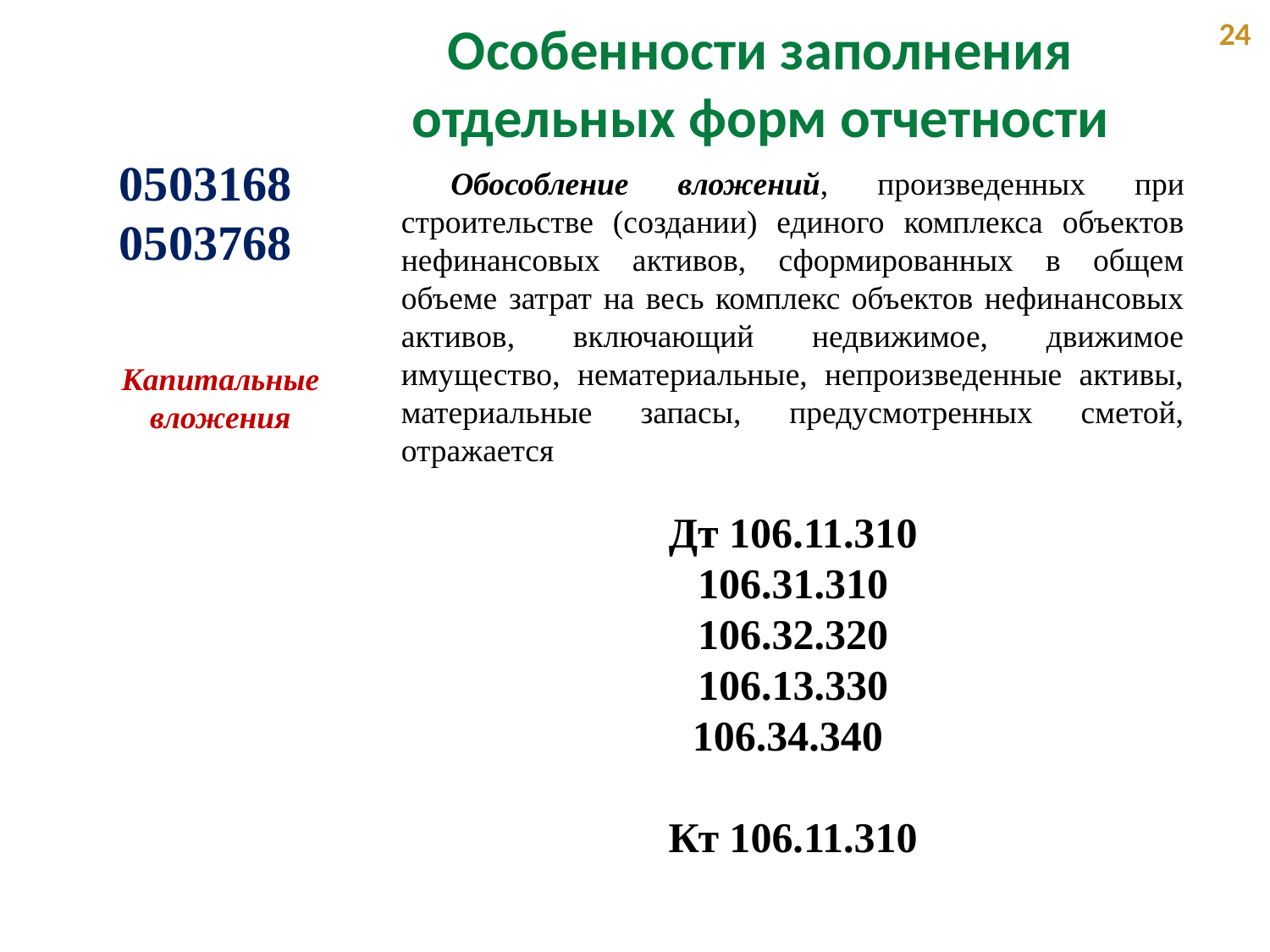

Особенности заполнения отдельных форм отчетности
24
0503168
0503768
 Обособление вложений, произведенных при строительстве (создании) единого комплекса объектов нефинансовых активов, сформированных в общем объеме затрат на весь комплекс объектов нефинансовых активов, включающий недвижимое, движимое имущество, нематериальные, непроизведенные активы, материальные запасы, предусмотренных сметой, отражается

Дт 106.11.310
106.31.310
106.32.320
106.13.330
106.34.340

Кт 106.11.310
Капитальные вложения